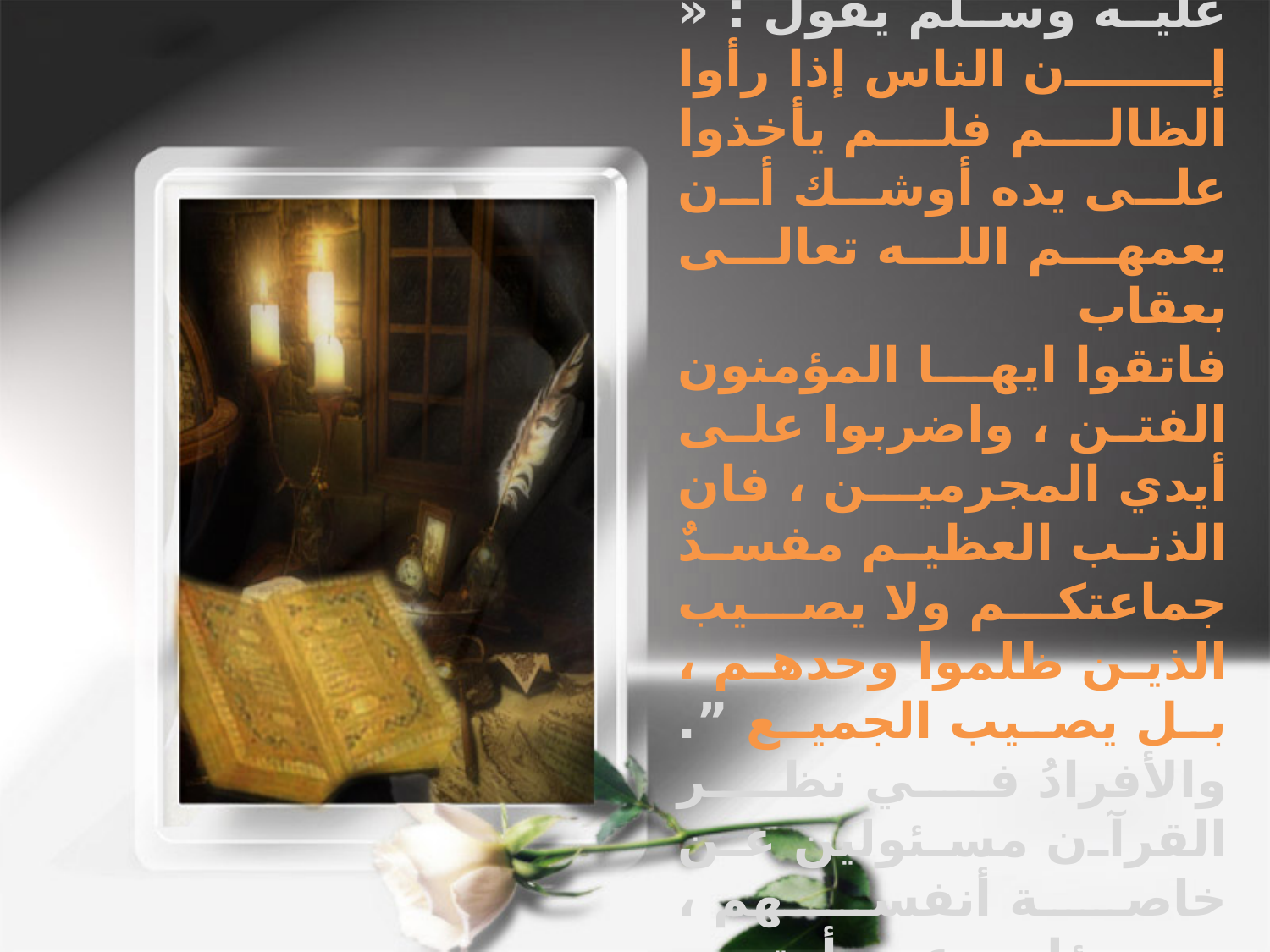

وأخرج الترمذي . وأبو داود عن قيس بن حازم عن أبي بكر رضي الله عنه قال : سمعت رسول الله صلى الله عليه وسلم يقول : « إن الناس إذا رأوا الظالم فلم يأخذوا على يده أوشك أن يعمهم الله تعالى بعقاب
فاتقوا ايها المؤمنون الفتن ، واضربوا على أيدي المجرمين ، فان الذنب العظيم مفسدٌ جماعتكم ولا يصيب الذين ظلموا وحدهم ، بل يصيب الجميع ”. والأفرادُ في نظر القرآن مسئولين عن خاصة أنفسهم ، ومسؤلون عن أمتهم أيضا فإذا قصروا في أحد الجانبين أو فيهما- عرّضوا أنفسهم وأمتهم للدمار والهلاك